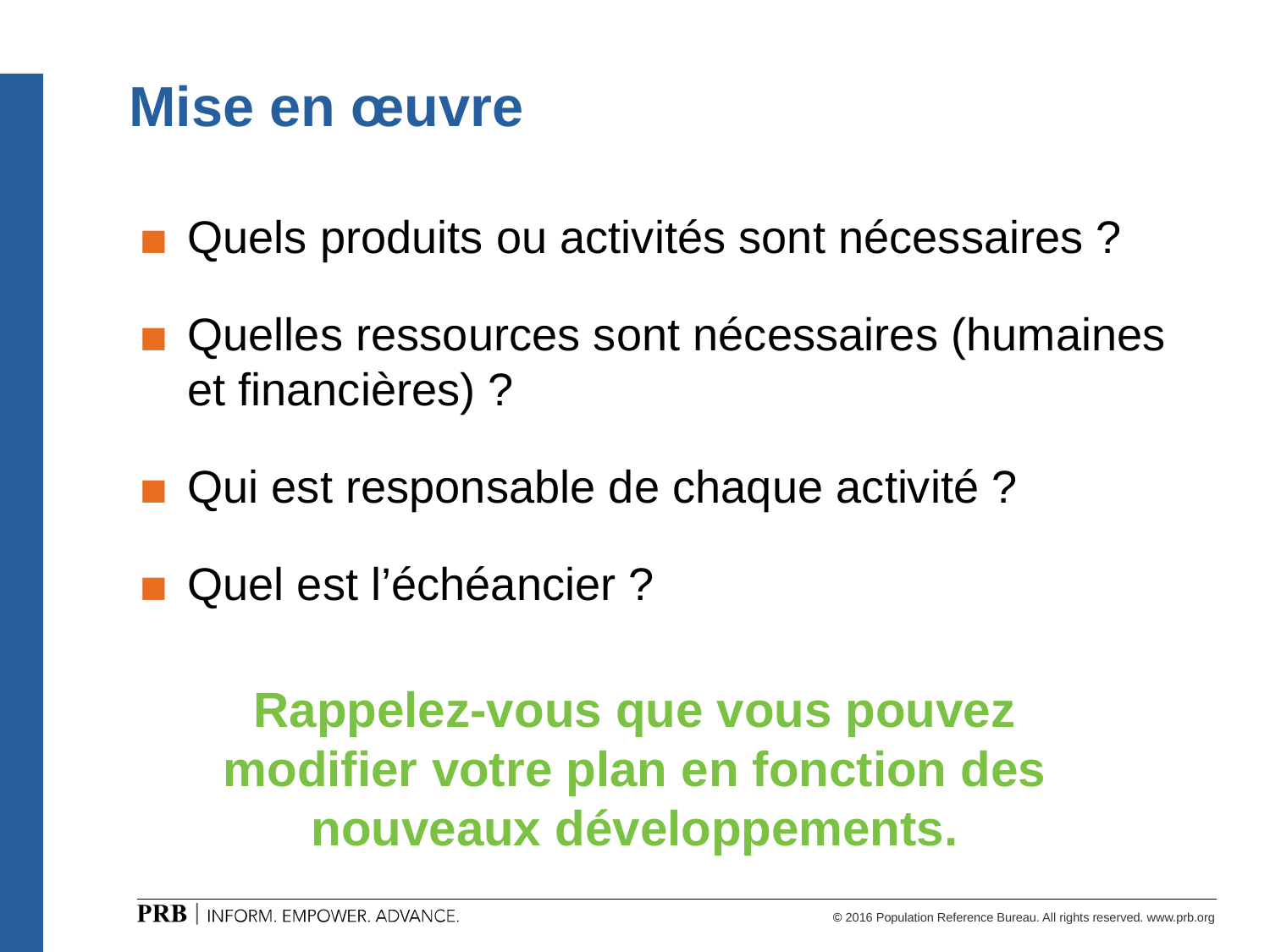

# Mise en œuvre
Quels produits ou activités sont nécessaires ?
Quelles ressources sont nécessaires (humaines et financières) ?
Qui est responsable de chaque activité ?
Quel est l’échéancier ?

Rappelez-vous que vous pouvez modifier votre plan en fonction des nouveaux développements.